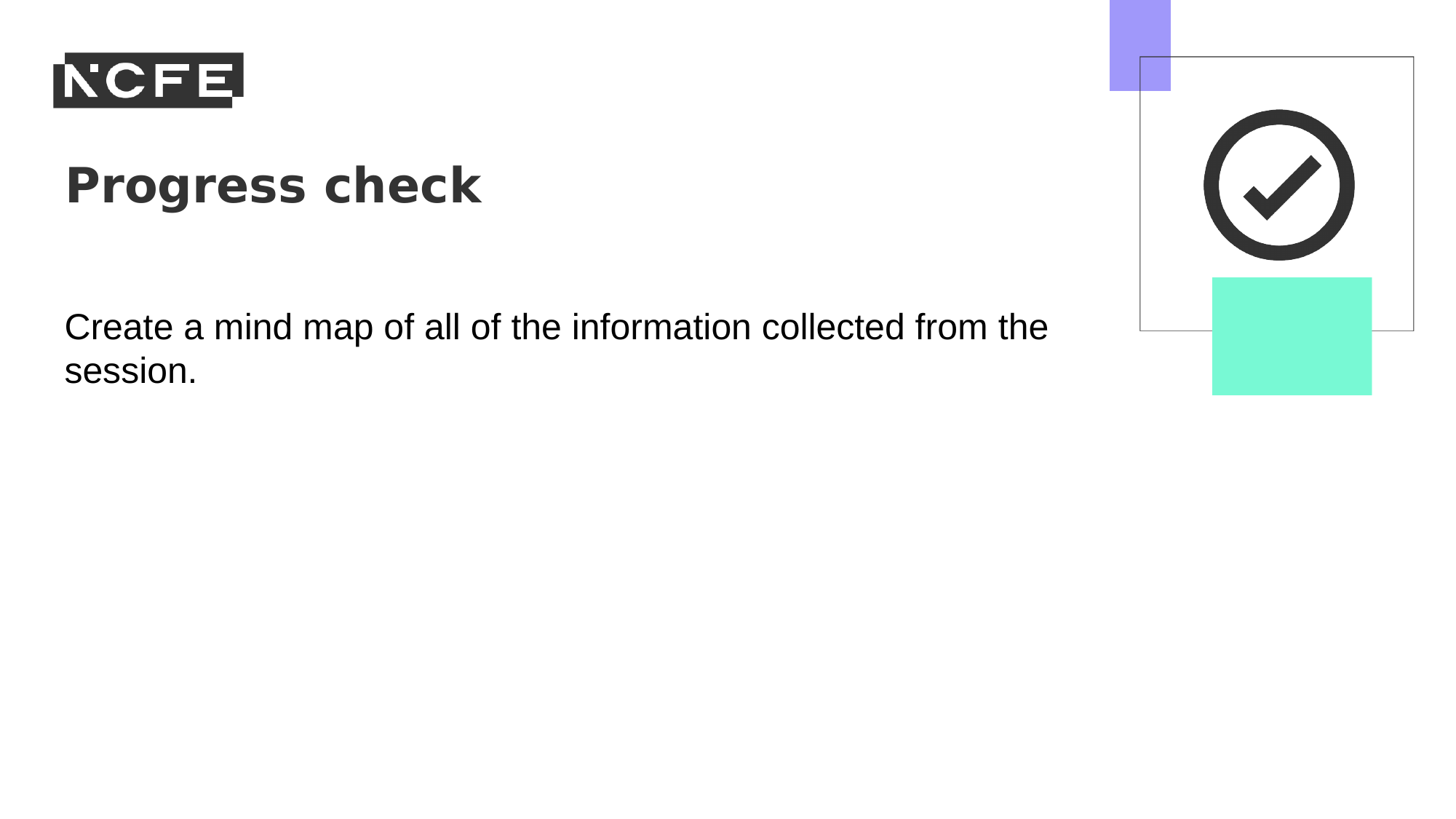

Create a mind map of all of the information collected from the session.